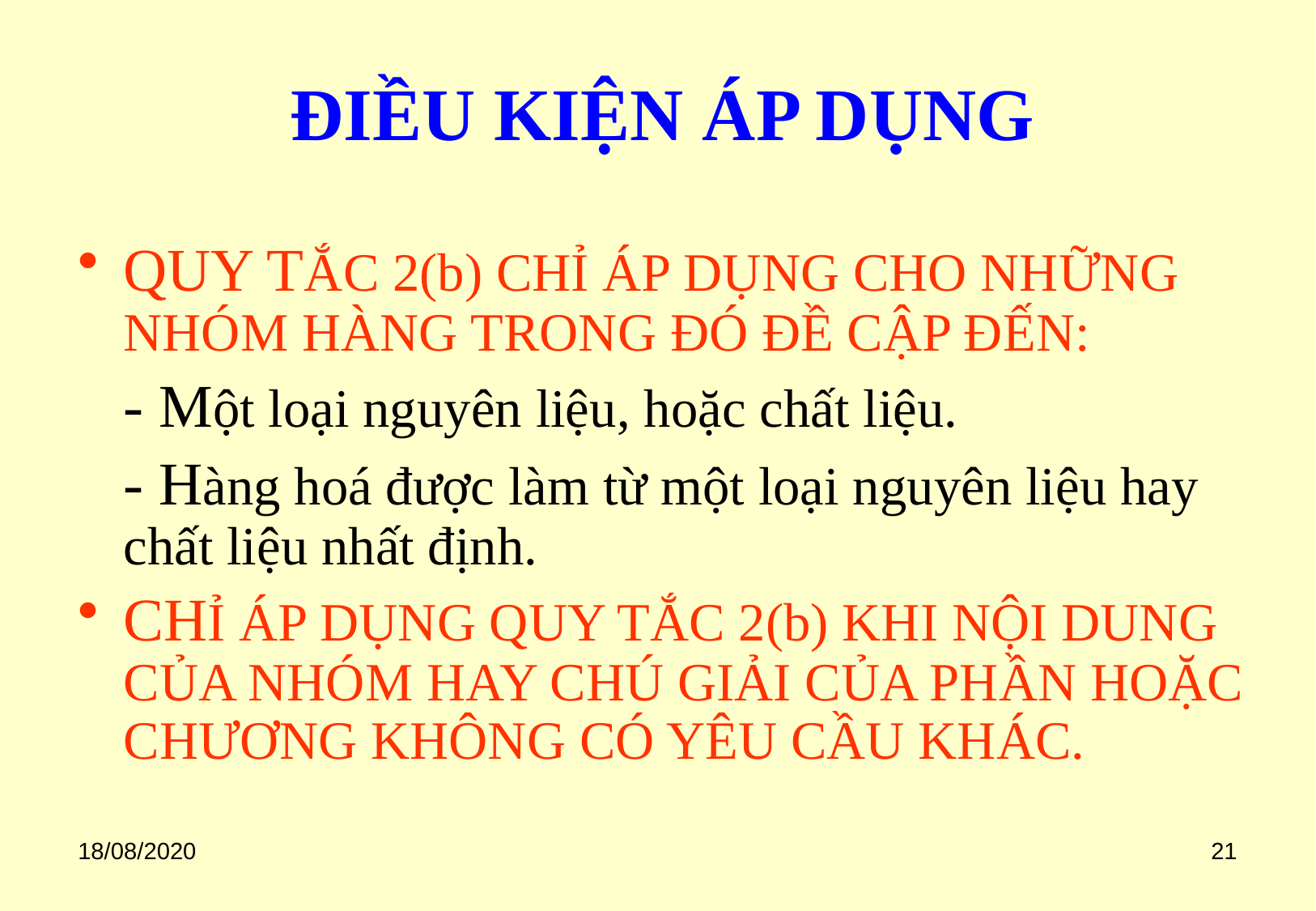

#
ĐIỀU KIỆN ÁP DỤNG
QUY TẮC 2(b) CHỈ ÁP DỤNG CHO NHỮNG NHÓM HÀNG TRONG ĐÓ ĐỀ CẬP ĐẾN:
	- Một loại nguyên liệu, hoặc chất liệu.
	- Hàng hoá được làm từ một loại nguyên liệu hay chất liệu nhất định.
CHỈ ÁP DỤNG QUY TẮC 2(b) KHI NỘI DUNG CỦA NHÓM HAY CHÚ GIẢI CỦA PHẦN HOẶC CHƯƠNG KHÔNG CÓ YÊU CẦU KHÁC.
18/08/2020
21